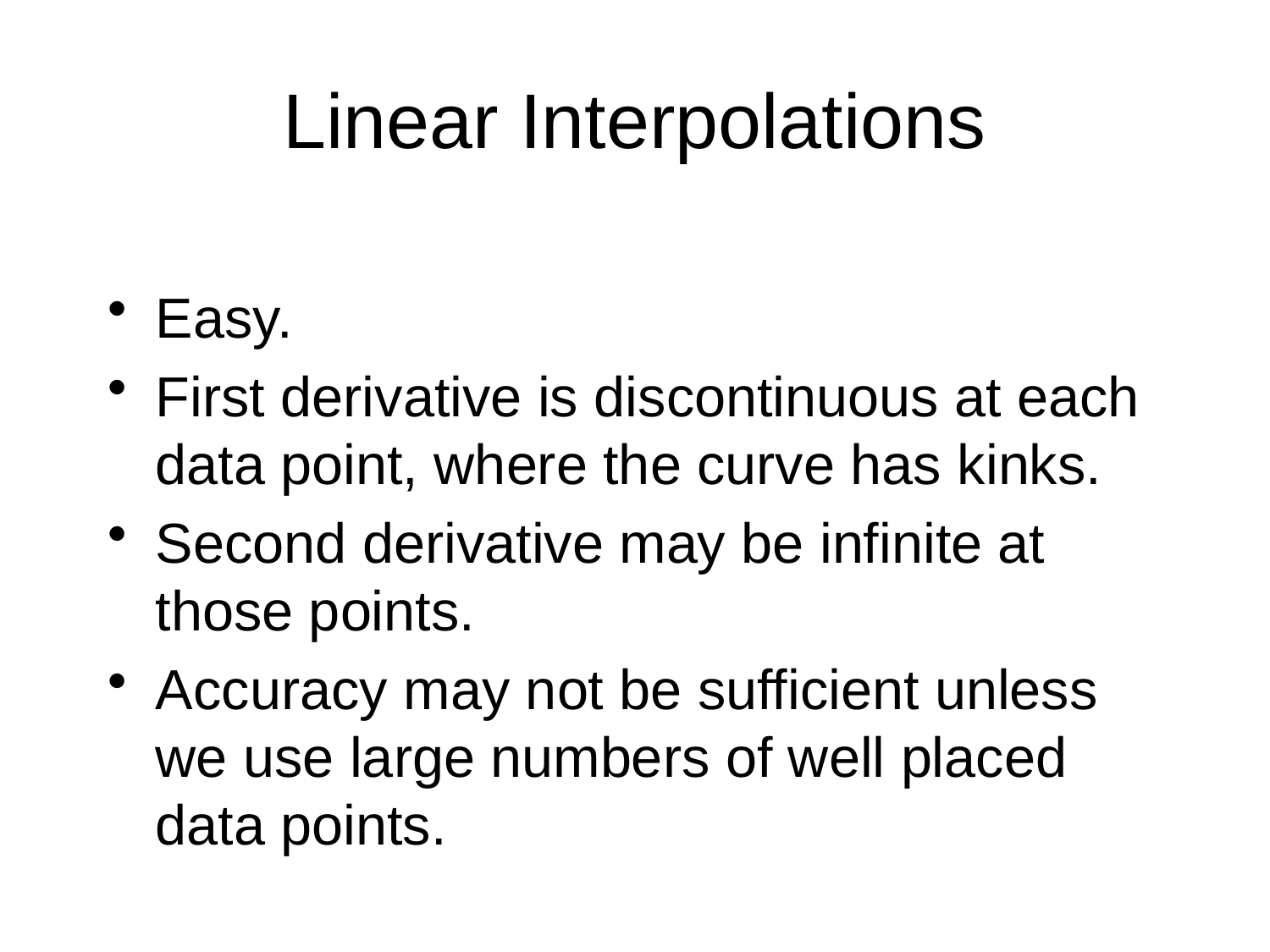

# Linear Interpolations
Easy.
First derivative is discontinuous at each data point, where the curve has kinks.
Second derivative may be infinite at those points.
Accuracy may not be sufficient unless we use large numbers of well placed data points.